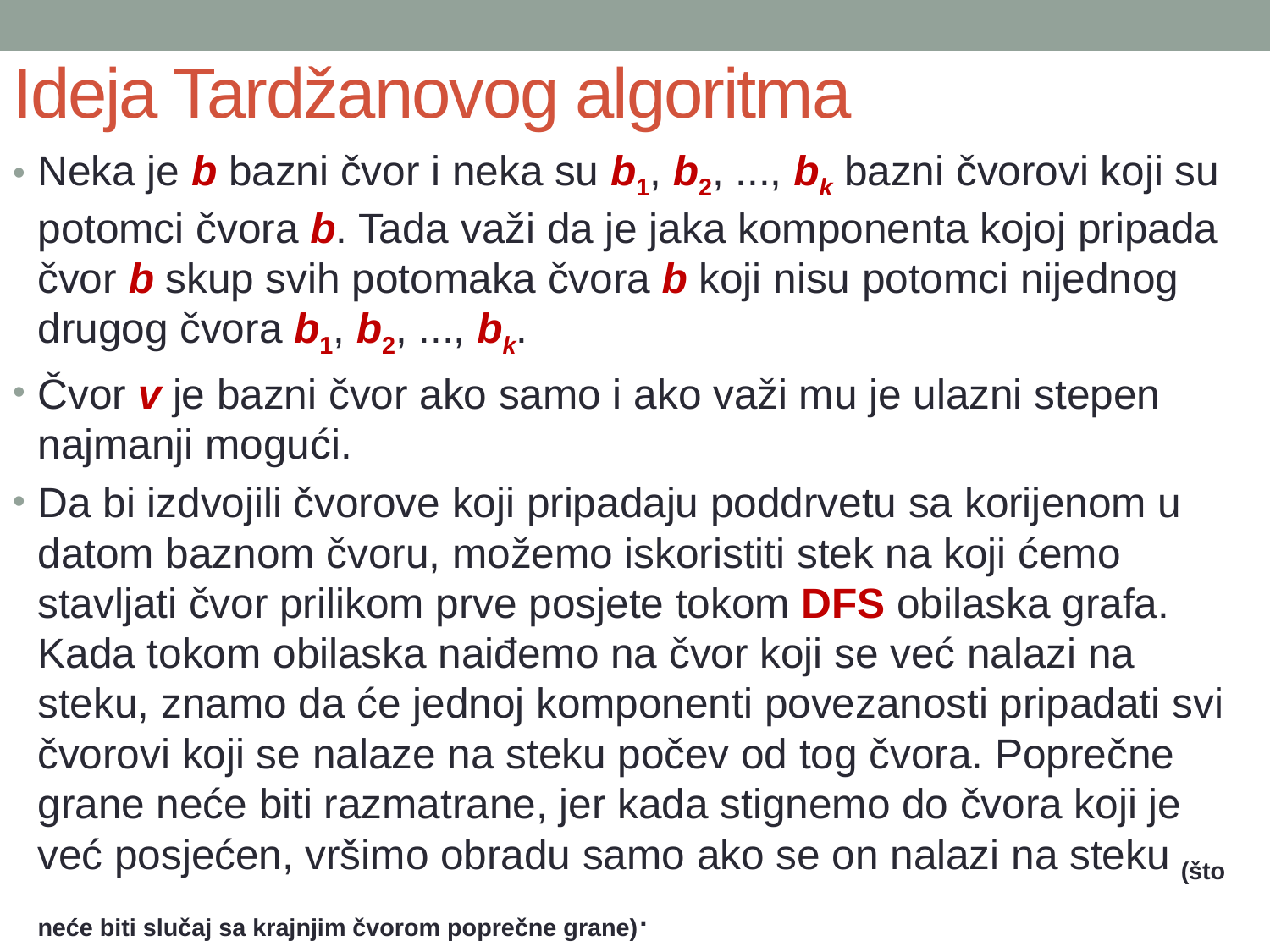

# Ideja Tardžanovog algoritma
Neka je b bazni čvor i neka su b1, b2, ..., bk bazni čvorovi koji su potomci čvora b. Tada važi da je jaka komponenta kojoj pripada čvor b skup svih potomaka čvora b koji nisu potomci nijednog drugog čvora b1, b2, ..., bk.
Čvor v je bazni čvor ako samo i ako važi mu je ulazni stepen najmanji mogući.
Da bi izdvojili čvorove koji pripadaju poddrvetu sa korijenom u datom baznom čvoru, možemo iskoristiti stek na koji ćemo stavljati čvor prilikom prve posjete tokom DFS obilaska grafa. Kada tokom obilaska naiđemo na čvor koji se već nalazi na steku, znamo da će jednoj komponenti povezanosti pripadati svi čvorovi koji se nalaze na steku počev od tog čvora. Poprečne grane neće biti razmatrane, jer kada stignemo do čvora koji je već posjećen, vršimo obradu samo ako se on nalazi na steku (što neće biti slučaj sa krajnjim čvorom poprečne grane).